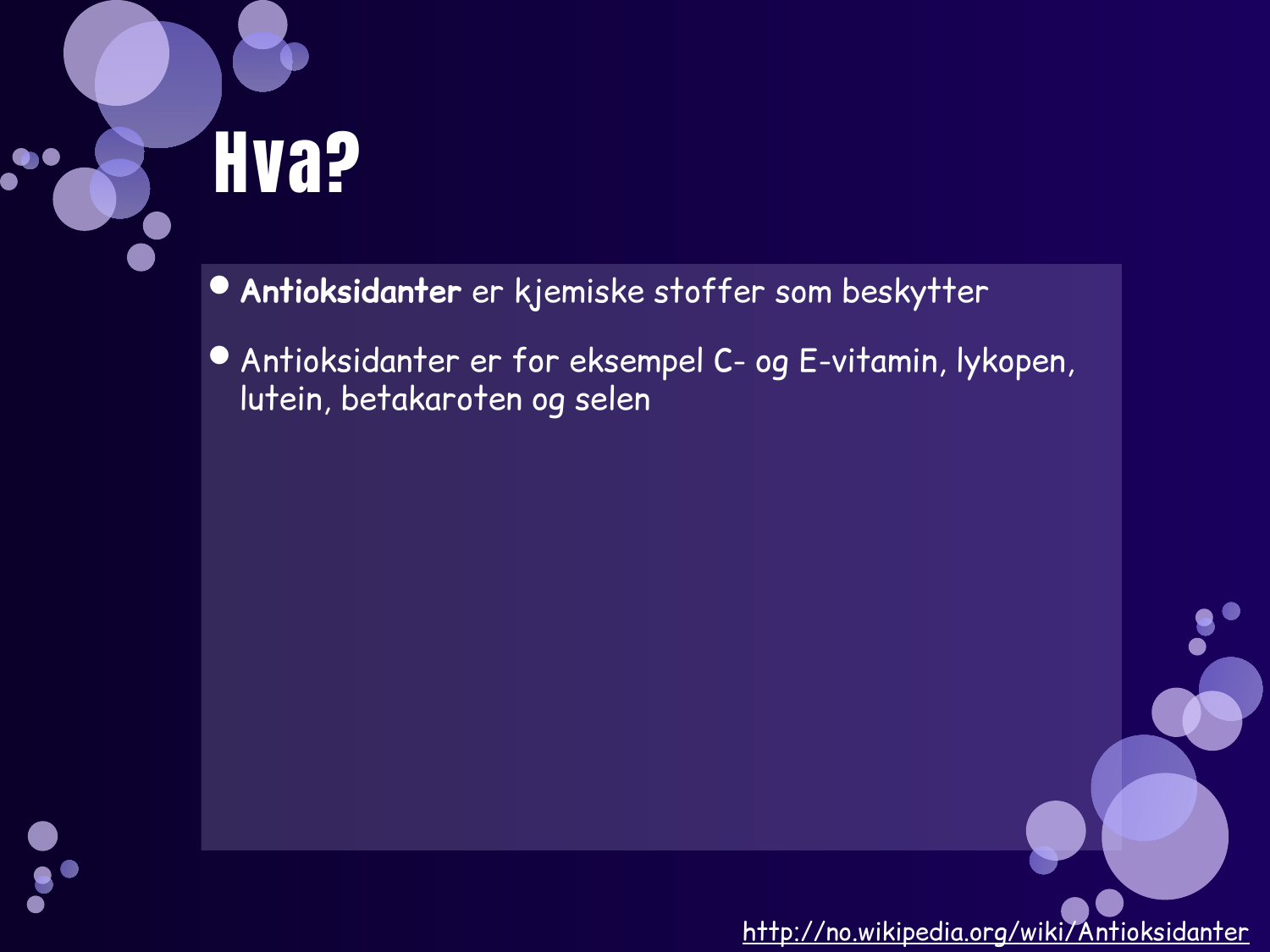

# Hva?
Antioksidanter er kjemiske stoffer som beskytter
Antioksidanter er for eksempel C- og E-vitamin, lykopen, lutein, betakaroten og selen
http://no.wikipedia.org/wiki/Antioksidanter